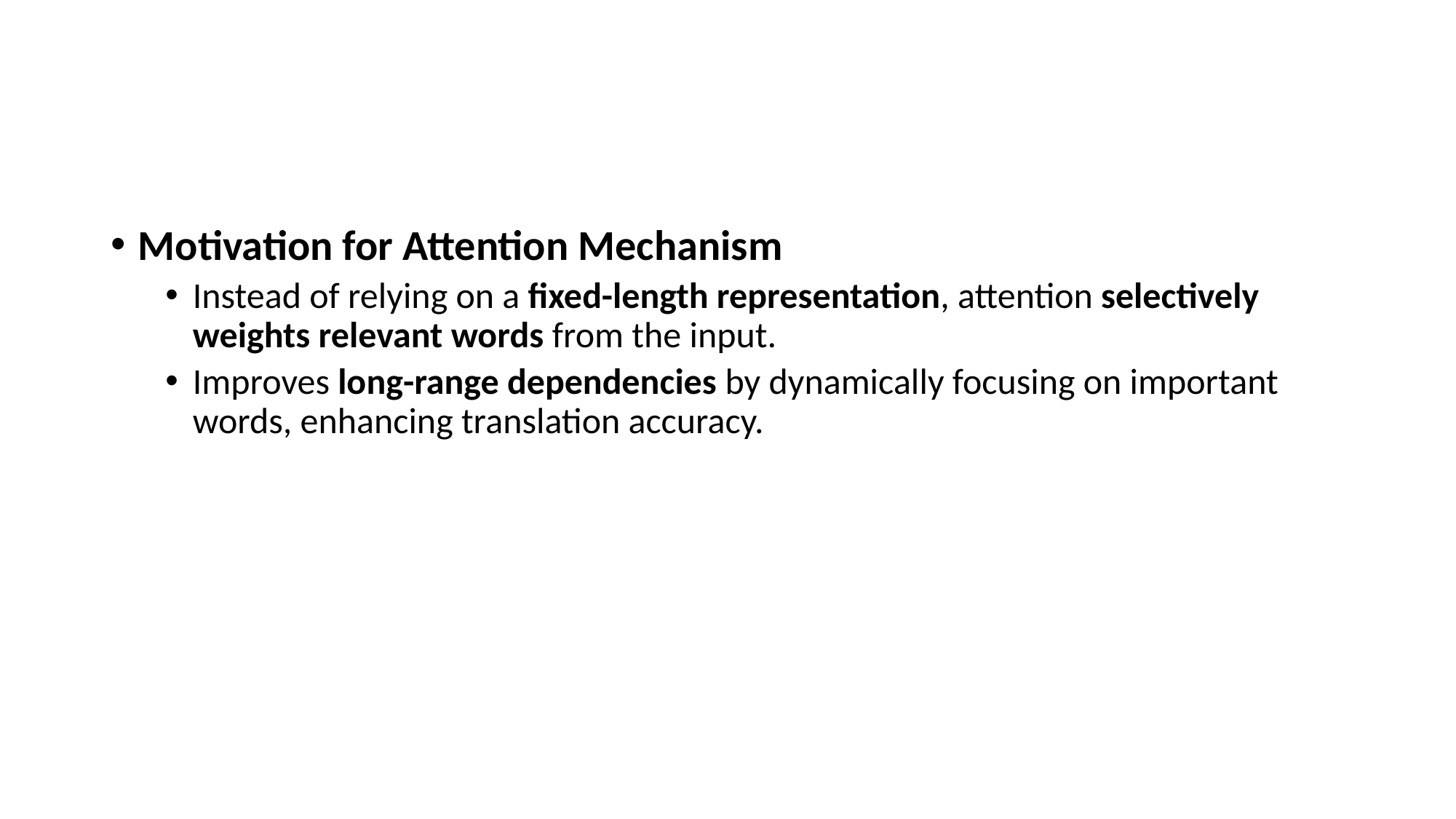

#
Motivation for Attention Mechanism
Instead of relying on a fixed-length representation, attention selectively weights relevant words from the input.
Improves long-range dependencies by dynamically focusing on important words, enhancing translation accuracy.